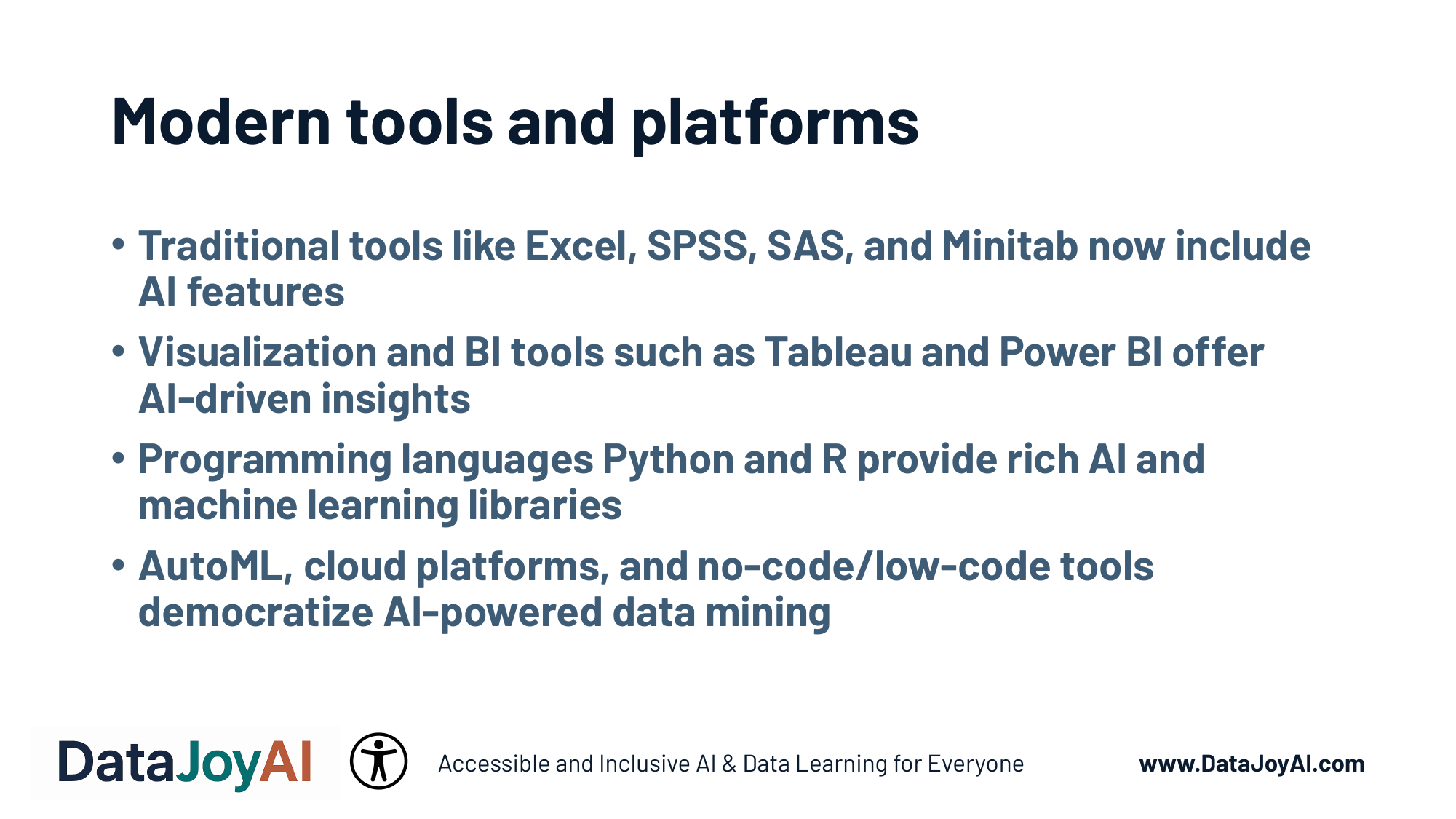

# Modern tools and platforms
Traditional tools like Excel, SPSS, SAS, and Minitab now include AI features
Visualization and BI tools such as Tableau and Power BI offer AI‑driven insights
Programming languages Python and R provide rich AI and machine learning libraries
AutoML, cloud platforms, and no‑code/low‑code tools democratize AI‑powered data mining